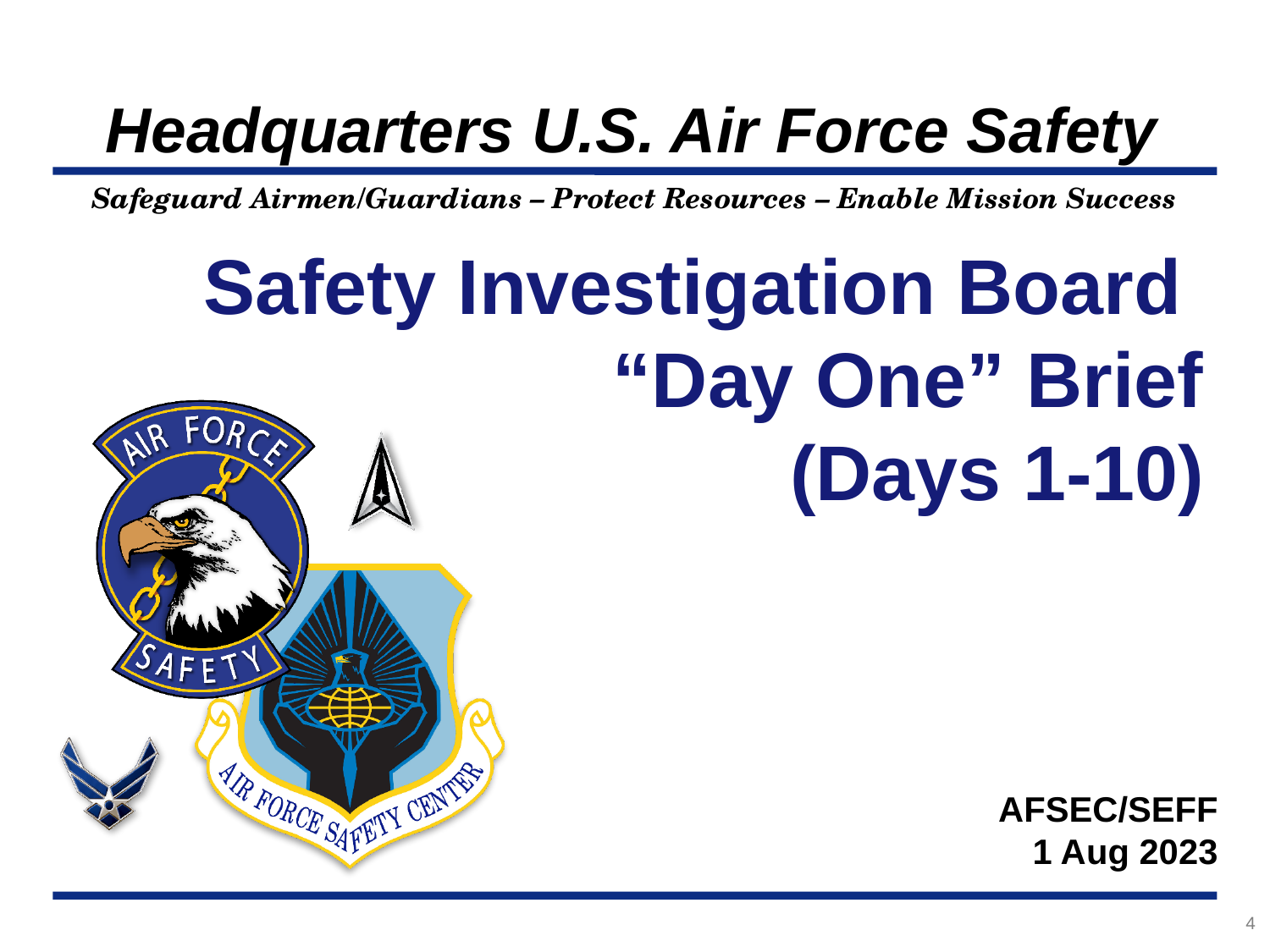

# Safety Investigation Board “Day One” Brief (Days 1-10)
AFSEC/SEFF
1 Aug 2023

4